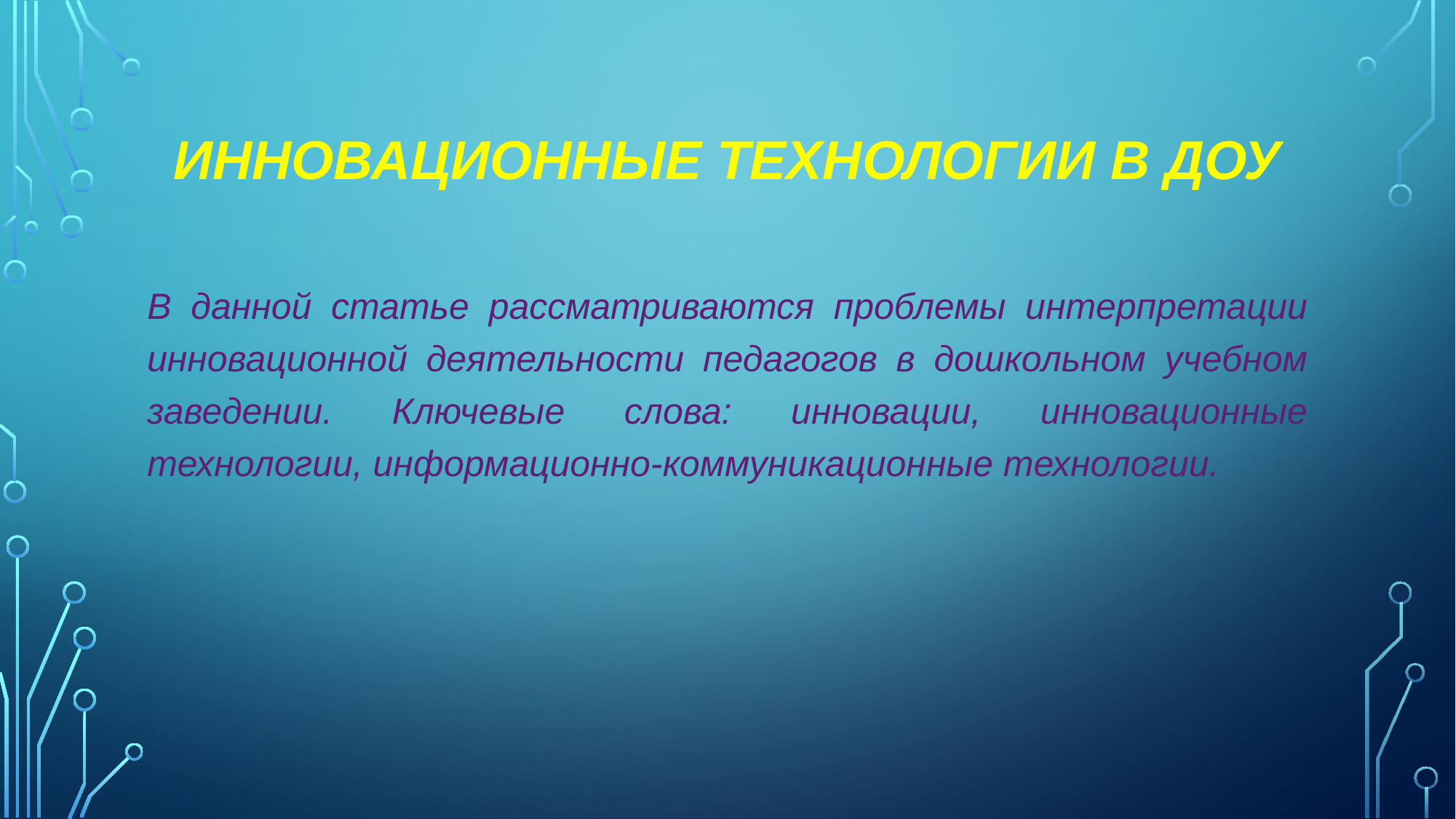

# Инновационные технологии в ДОУ
В данной статье рассматриваются проблемы интерпретации инновационной деятельности педагогов в дошкольном учебном заведении. Ключевые слова: инновации, инновационные технологии, информационно-коммуникационные технологии.